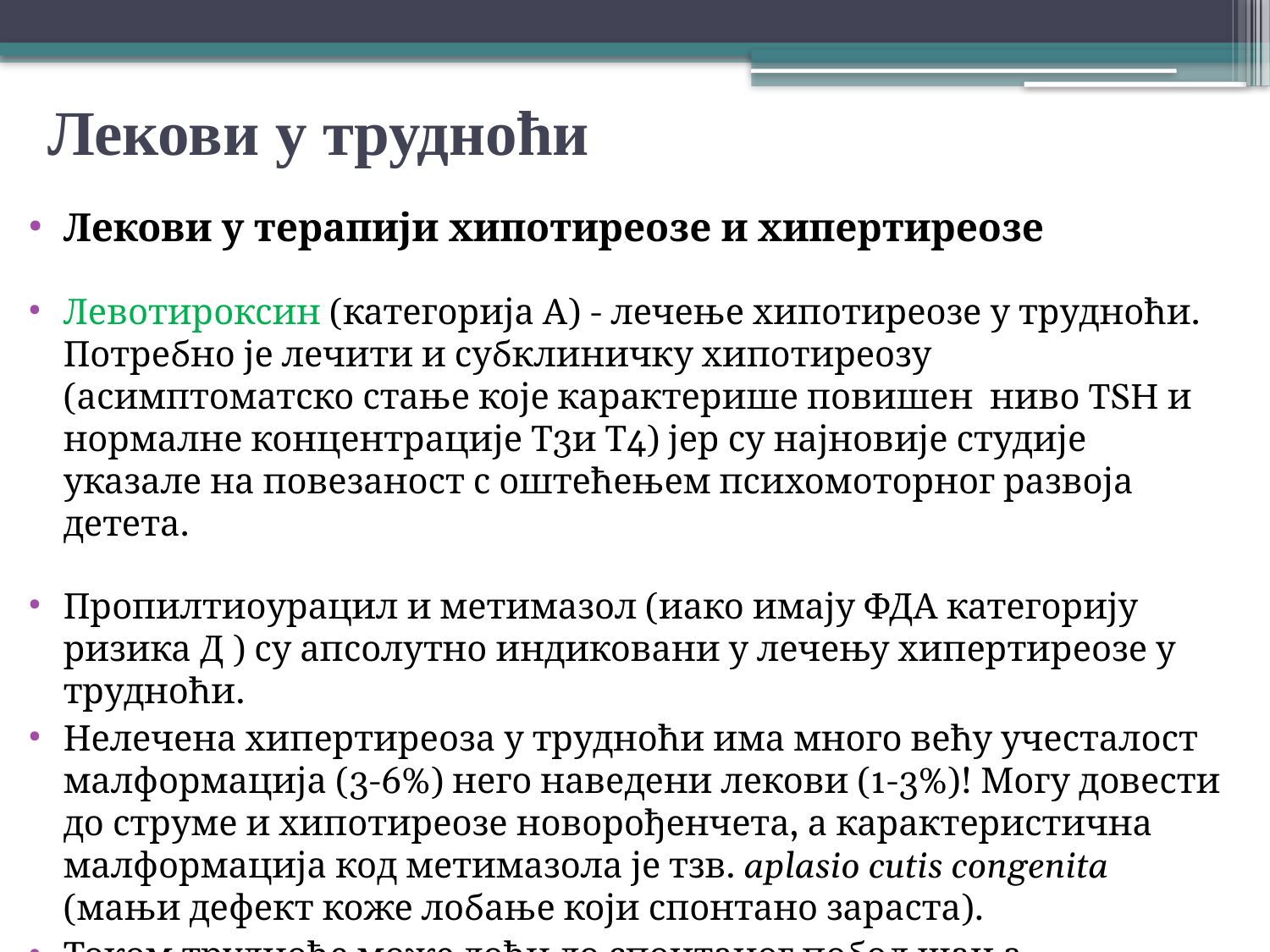

# Лекови у трудноћи
Лекови у терапији хипотиреозе и хипертиреозе

Левотироксин (категорија А) - лечење хипотиреозе у трудноћи. Потребно је лечити и субклиничку хипотиреозу (асимптоматско стање које карактерише повишен  ниво TSH и нормалне концентрације Т3и Т4) јер су најновије студије указале на повезаност с оштећењем психомоторног развоја детета.

Пропилтиоурацил и метимазол (иако имају ФДА категорију ризика Д ) су апсолутно индиковани у лечењу хипертиреозе у трудноћи.
Нелечена хипертиреоза у трудноћи има много већу учесталост малформација (3-6%) него наведени лекови (1-3%)! Могу довести до струме и хипотиреозе новорођенчета, а карактеристична малформација код метимазола је тзв. aplasio cutis congenita (мањи дефект коже лобање који спонтано зараста).
Током трудноће може доћи до спонтаног побољшања хипертиреозе, због чега је важно пратити слободни Т4 и TSH како би се могла адекватно смањивати доза лекова.